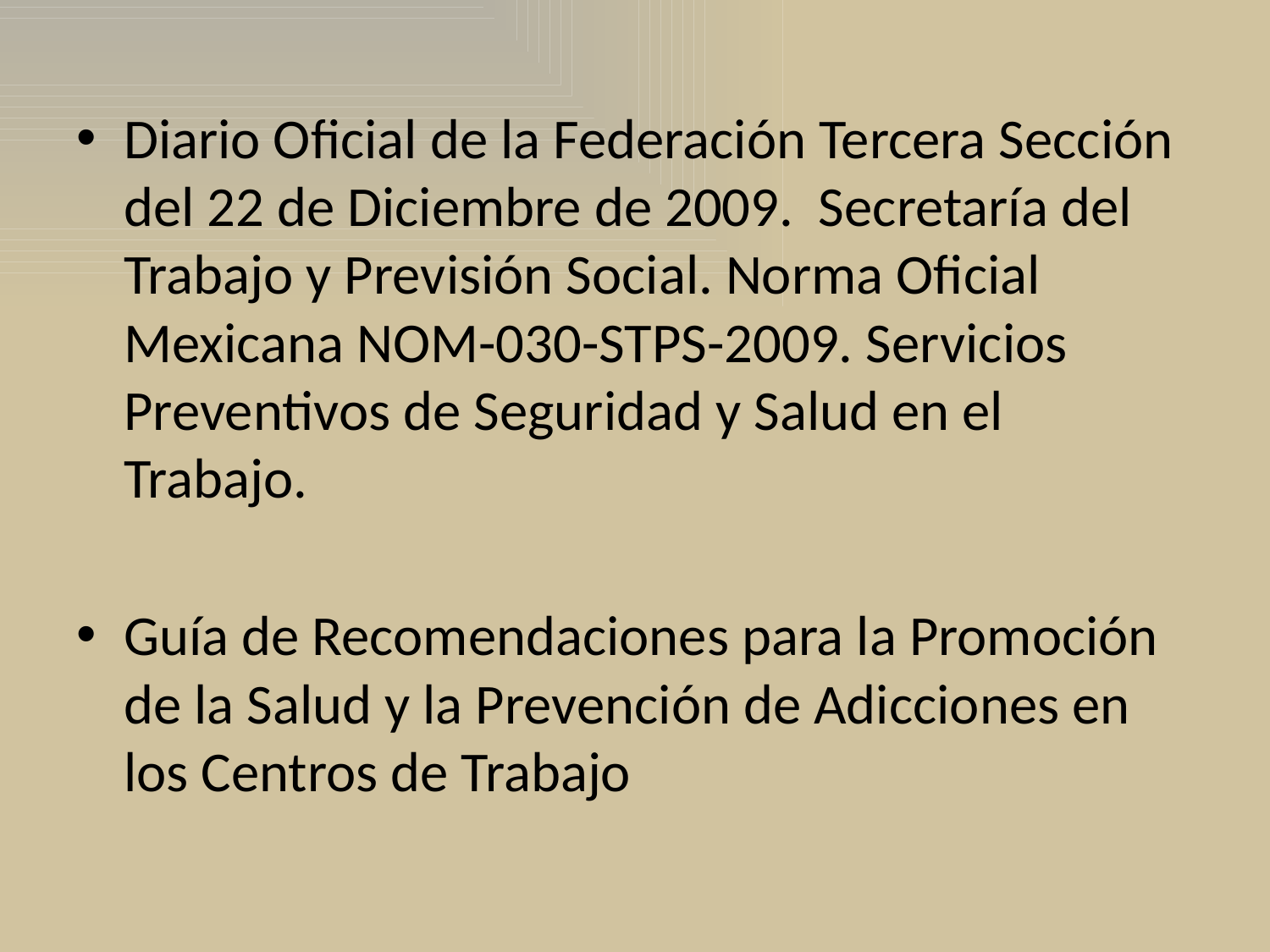

Diario Oficial de la Federación Tercera Sección del 22 de Diciembre de 2009.  Secretaría del Trabajo y Previsión Social. Norma Oficial Mexicana NOM-030-STPS-2009. Servicios Preventivos de Seguridad y Salud en el Trabajo.

Guía de Recomendaciones para la Promoción de la Salud y la Prevención de Adicciones en los Centros de Trabajo